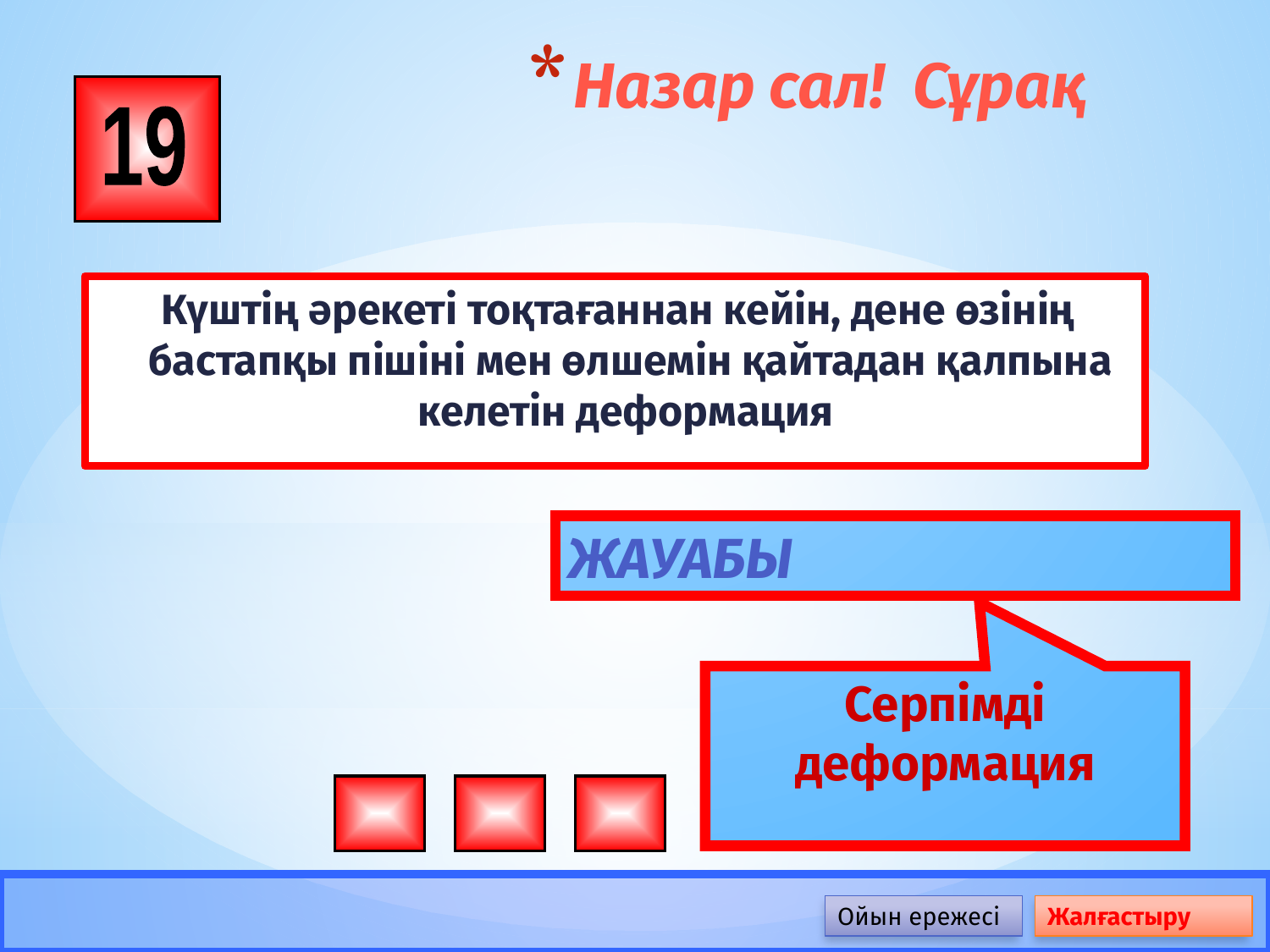

# Назар сал!  Сұрақ

19
Күштің әрекеті тоқтағаннан кейін, дене өзінің бастапқы пішіні мен өлшемін қайтадан қалпына келетін деформация
Жауабы
Серпімді деформация

Ойын ережесі
Жалғастыру